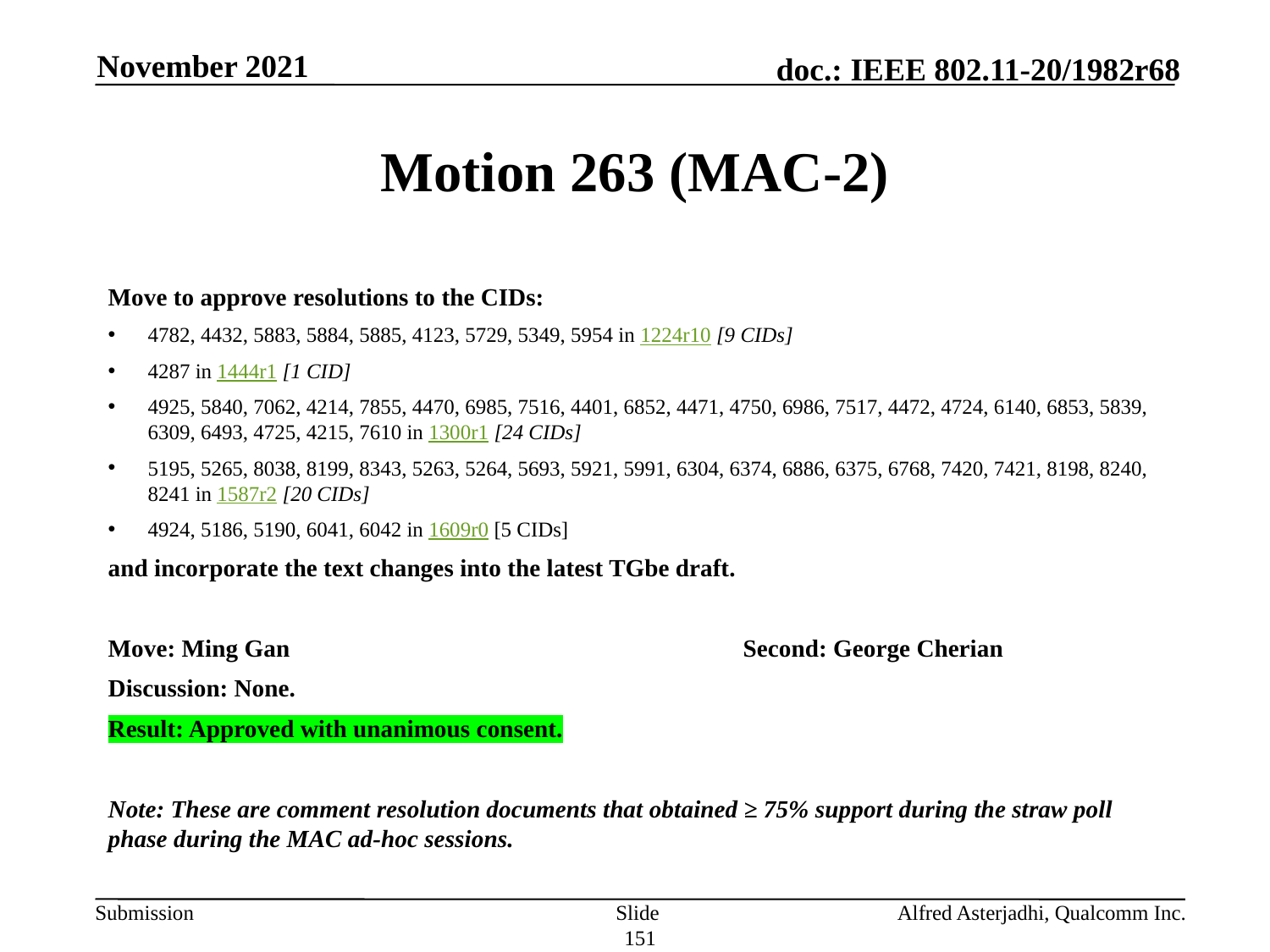

November 2021
# Motion 263 (MAC-2)
Move to approve resolutions to the CIDs:
4782, 4432, 5883, 5884, 5885, 4123, 5729, 5349, 5954 in 1224r10 [9 CIDs]
4287 in 1444r1 [1 CID]
4925, 5840, 7062, 4214, 7855, 4470, 6985, 7516, 4401, 6852, 4471, 4750, 6986, 7517, 4472, 4724, 6140, 6853, 5839, 6309, 6493, 4725, 4215, 7610 in 1300r1 [24 CIDs]
5195, 5265, 8038, 8199, 8343, 5263, 5264, 5693, 5921, 5991, 6304, 6374, 6886, 6375, 6768, 7420, 7421, 8198, 8240, 8241 in 1587r2 [20 CIDs]
4924, 5186, 5190, 6041, 6042 in 1609r0 [5 CIDs]
and incorporate the text changes into the latest TGbe draft.

Move: Ming Gan 				Second: George Cherian
Discussion: None.
Result: Approved with unanimous consent.

Note: These are comment resolution documents that obtained ≥ 75% support during the straw poll phase during the MAC ad-hoc sessions.

Slide 151
Alfred Asterjadhi, Qualcomm Inc.